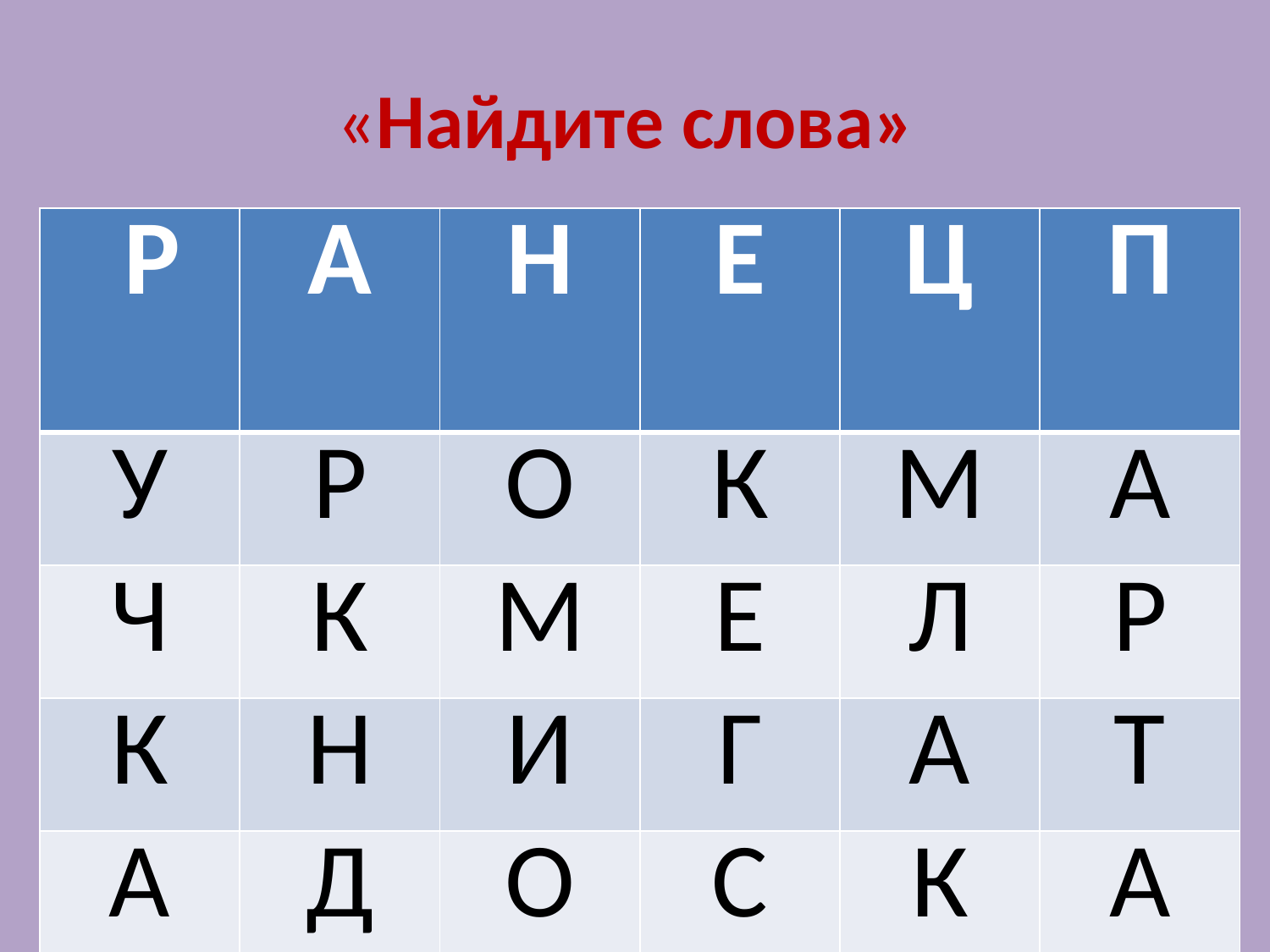

# «Найдите слова»
| Р | А | Н | Е | Ц | П |
| --- | --- | --- | --- | --- | --- |
| У | Р | О | К | М | А |
| Ч | К | М | Е | Л | Р |
| К | Н | И | Г | А | Т |
| А | Д | О | С | К | А |